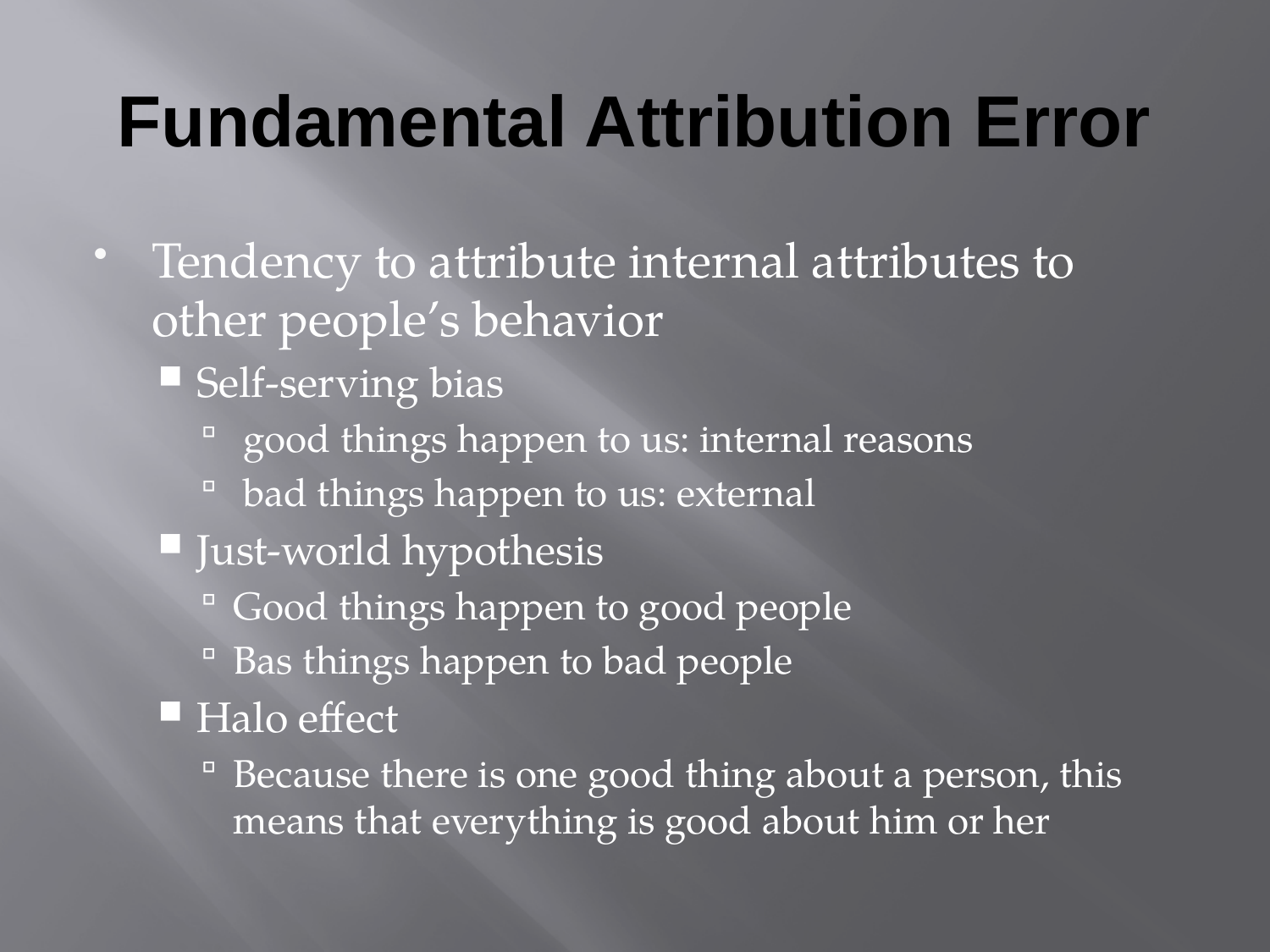

# Fundamental Attribution Error
Tendency to attribute internal attributes to other people’s behavior
Self-serving bias
 good things happen to us: internal reasons
 bad things happen to us: external
Just-world hypothesis
Good things happen to good people
Bas things happen to bad people
Halo effect
Because there is one good thing about a person, this means that everything is good about him or her